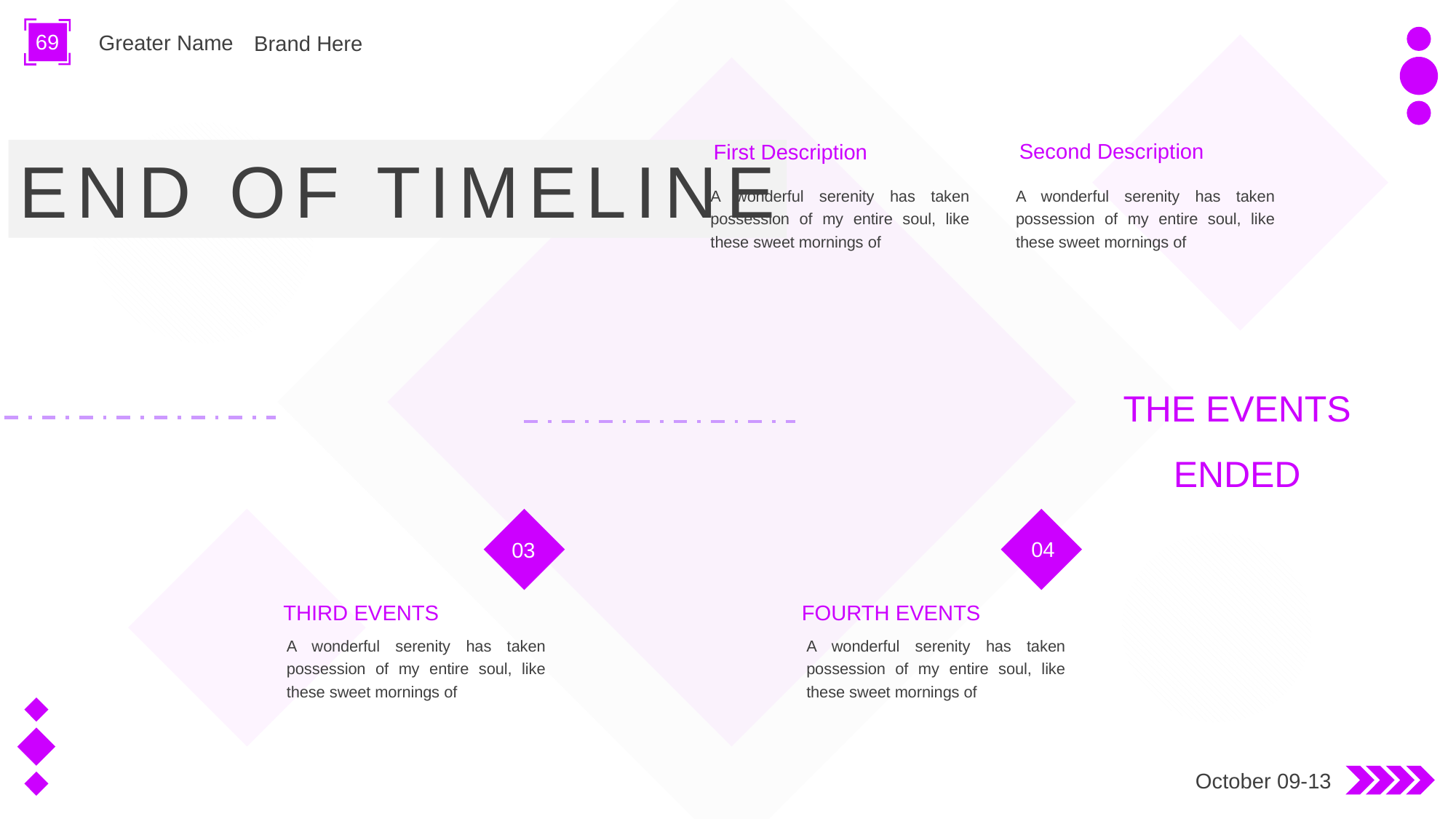

69
Greater Name
Brand Here

Second Description
First Description
END OF TIMELINE
A wonderful serenity has taken possession of my entire soul, like these sweet mornings of
A wonderful serenity has taken possession of my entire soul, like these sweet mornings of

THE EVENTS ENDED

04
03
THIRD EVENTS
FOURTH EVENTS
A wonderful serenity has taken possession of my entire soul, like these sweet mornings of
A wonderful serenity has taken possession of my entire soul, like these sweet mornings of

October 09-13